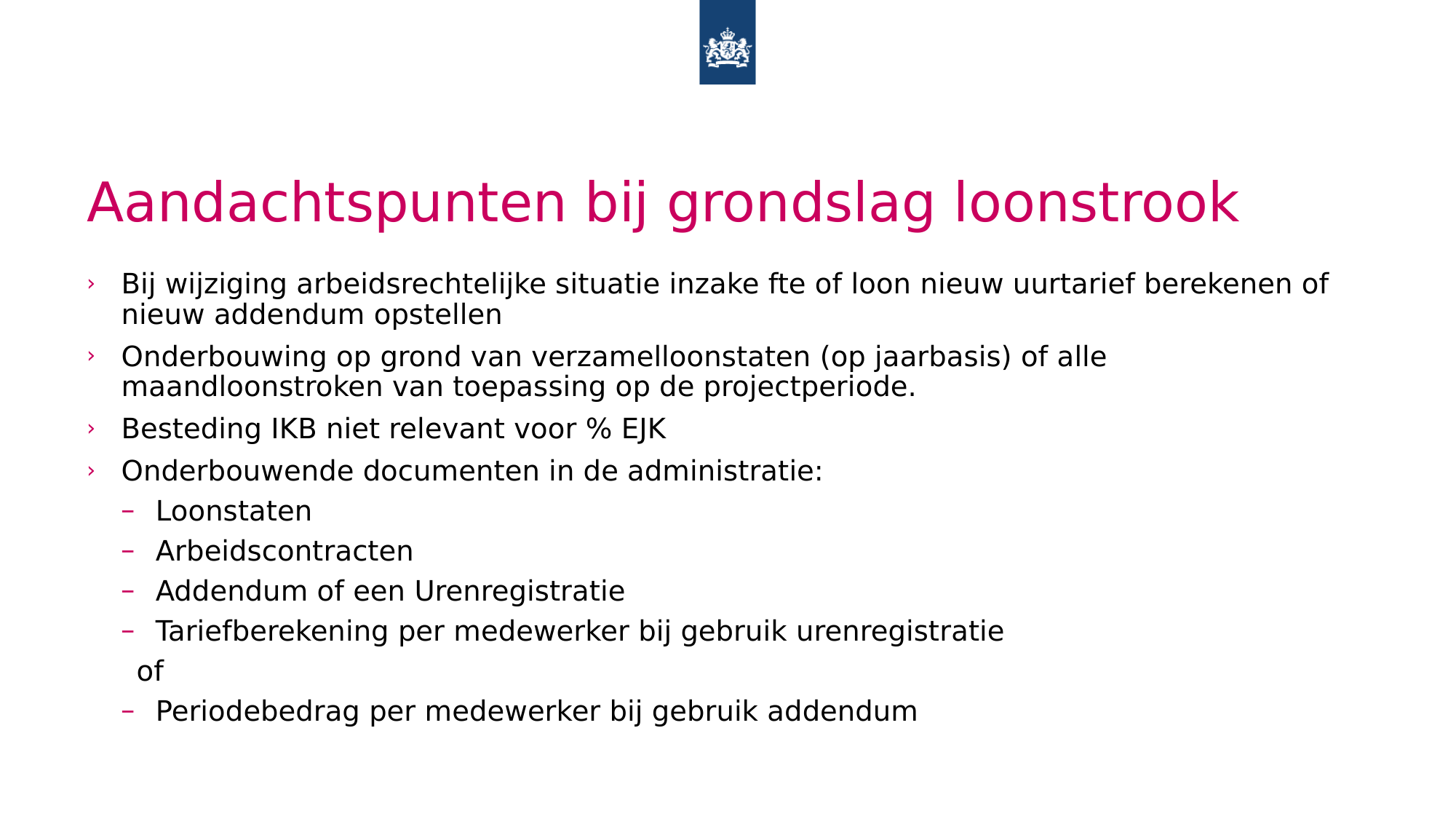

# Aandachtspunten bij grondslag loonstrook
Bij wijziging arbeidsrechtelijke situatie inzake fte of loon nieuw uurtarief berekenen of nieuw addendum opstellen
Onderbouwing op grond van verzamelloonstaten (op jaarbasis) of alle maandloonstroken van toepassing op de projectperiode.
Besteding IKB niet relevant voor % EJK
Onderbouwende documenten in de administratie:
Loonstaten
Arbeidscontracten
Addendum of een Urenregistratie
Tariefberekening per medewerker bij gebruik urenregistratie
of
Periodebedrag per medewerker bij gebruik addendum